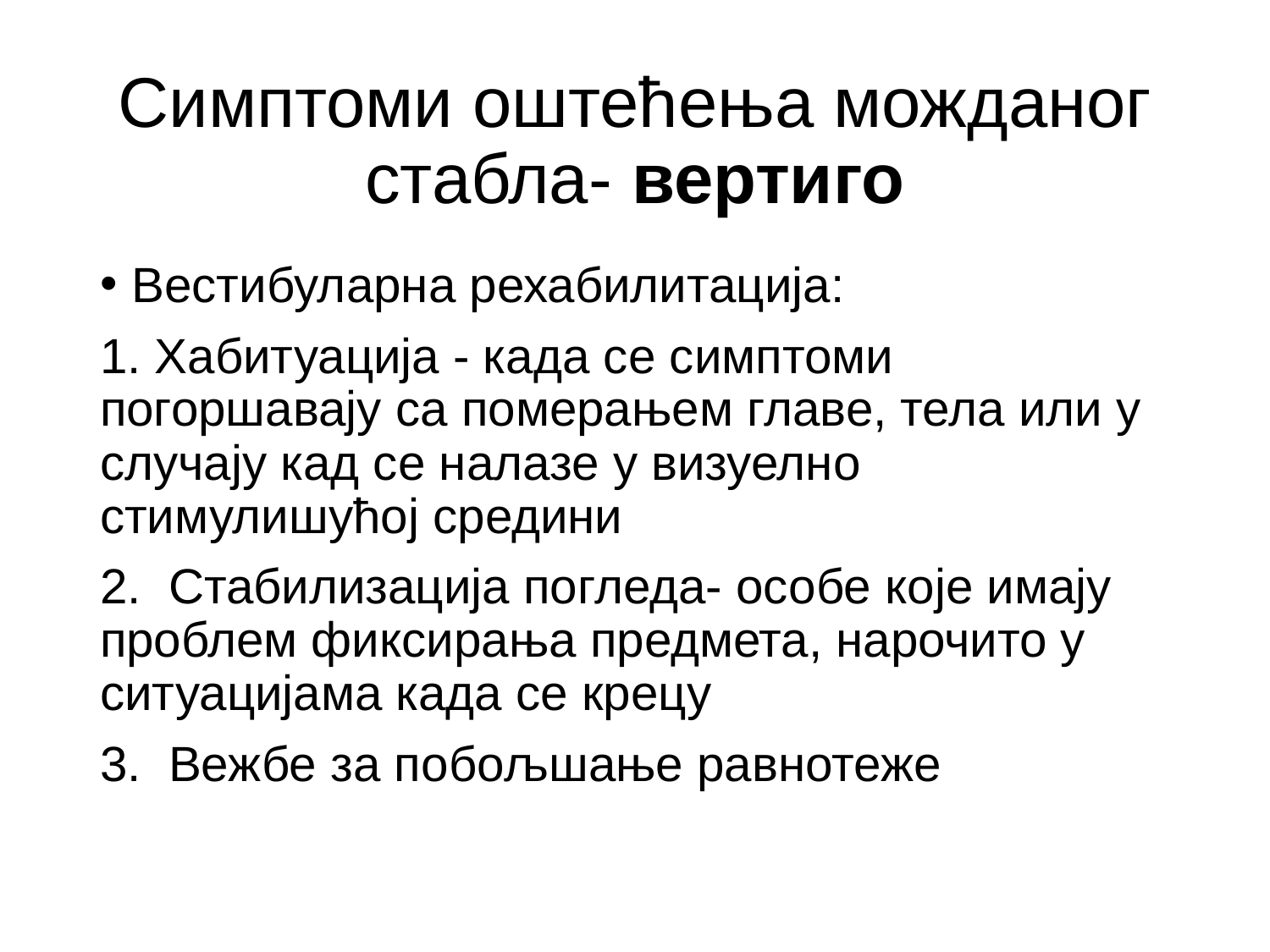

# Симптоми оштећења можданог стабла- вертиго
Вестибуларна рехабилитација:
1. Хабитуација - када се симптоми погоршавају са померањем главе, тела или у случају кад се налазе у визуелно стимулишућој средини
2.  Стабилизација погледа- особе које имају проблем фиксирања предмета, нарочито у ситуацијама када се крецу
3.  Вежбе за побољшање равнотеже